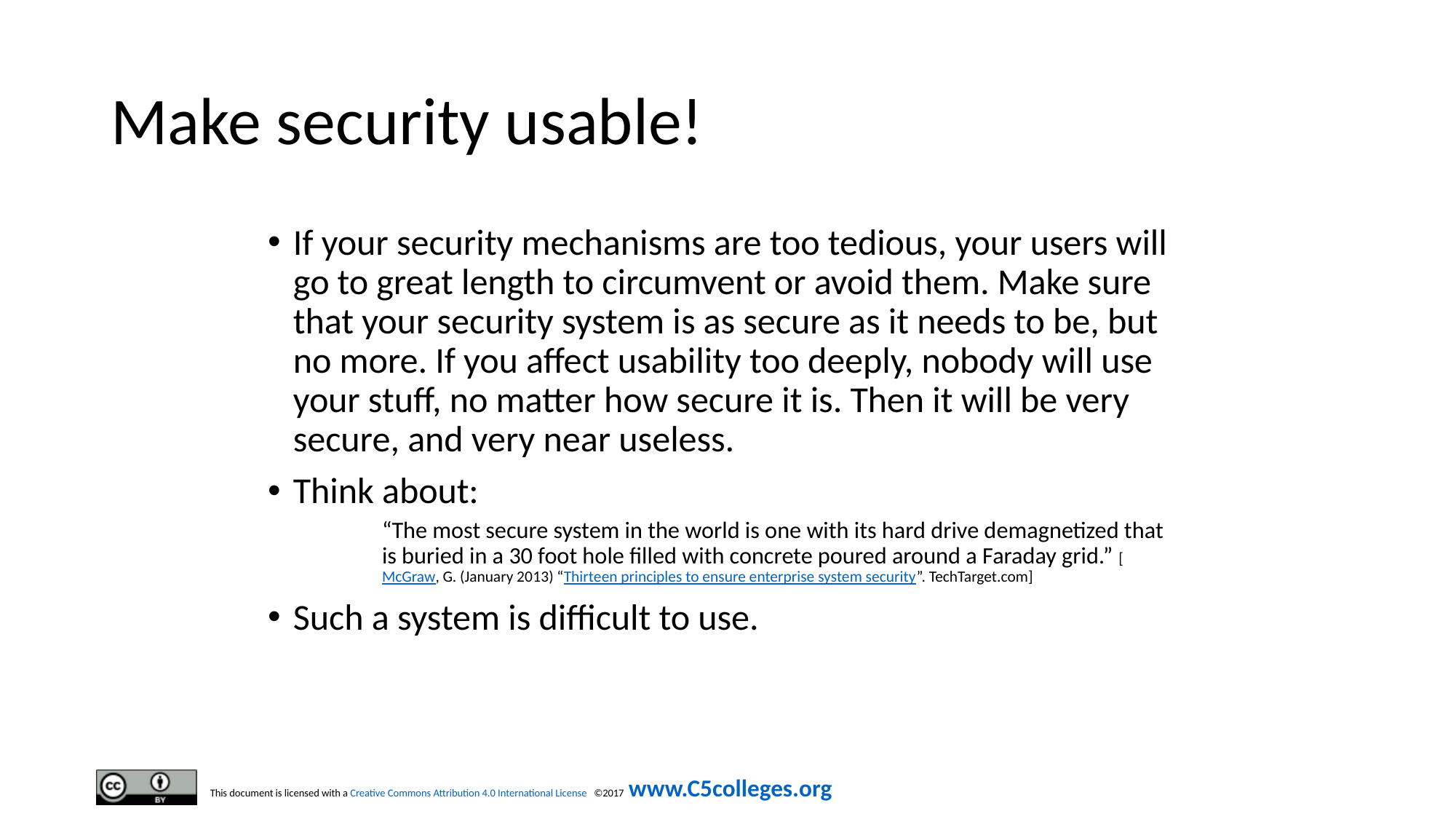

# Make security usable!
If your security mechanisms are too tedious, your users will go to great length to circumvent or avoid them. Make sure that your security system is as secure as it needs to be, but no more. If you affect usability too deeply, nobody will use your stuff, no matter how secure it is. Then it will be very secure, and very near useless.
Think about:
“The most secure system in the world is one with its hard drive demagnetized that is buried in a 30 foot hole filled with concrete poured around a Faraday grid.” [McGraw, G. (January 2013) “Thirteen principles to ensure enterprise system security”. TechTarget.com]
Such a system is difficult to use.